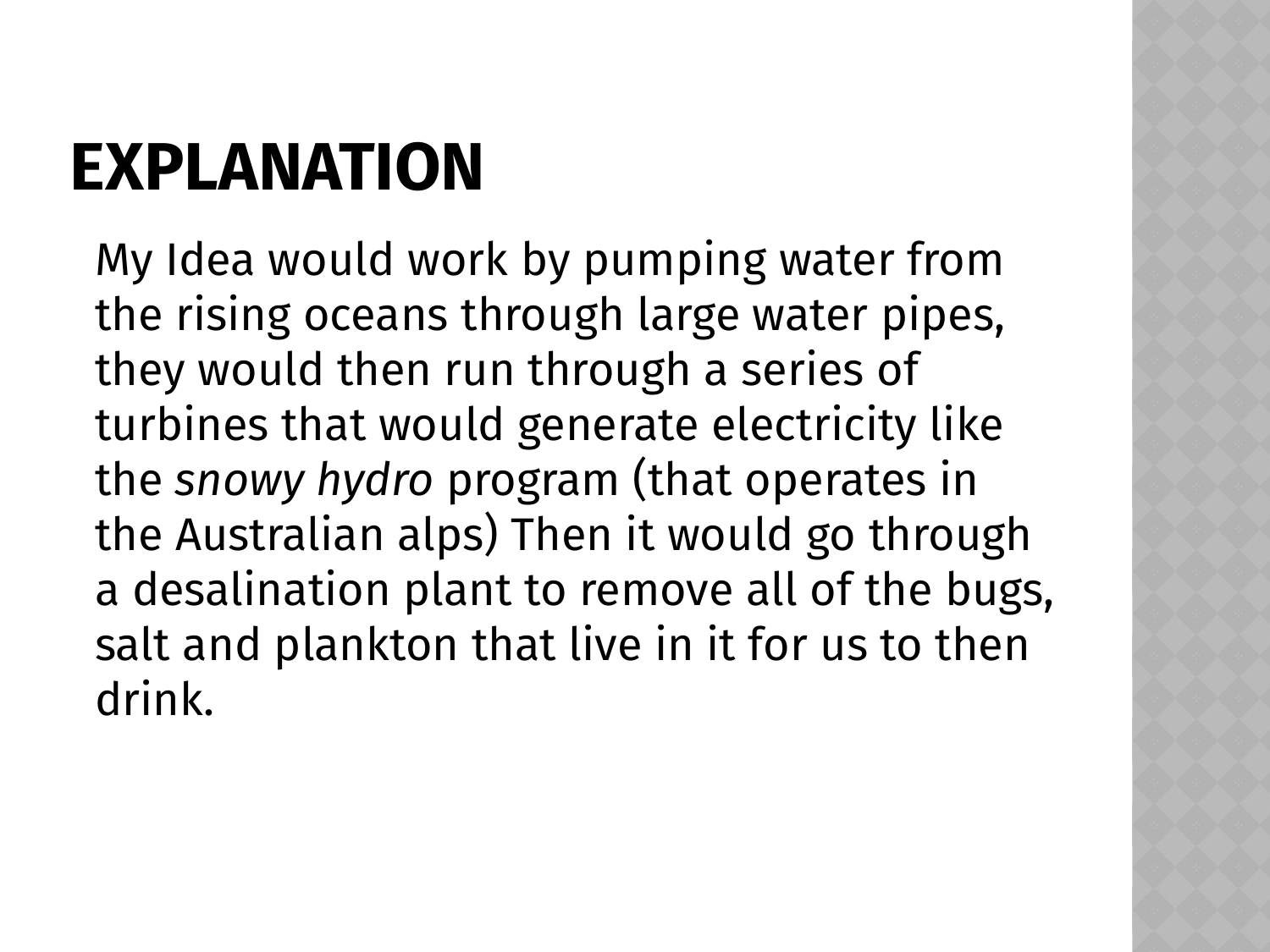

# Explanation
My Idea would work by pumping water from the rising oceans through large water pipes, they would then run through a series of turbines that would generate electricity like the snowy hydro program (that operates in the Australian alps) Then it would go through a desalination plant to remove all of the bugs, salt and plankton that live in it for us to then drink.